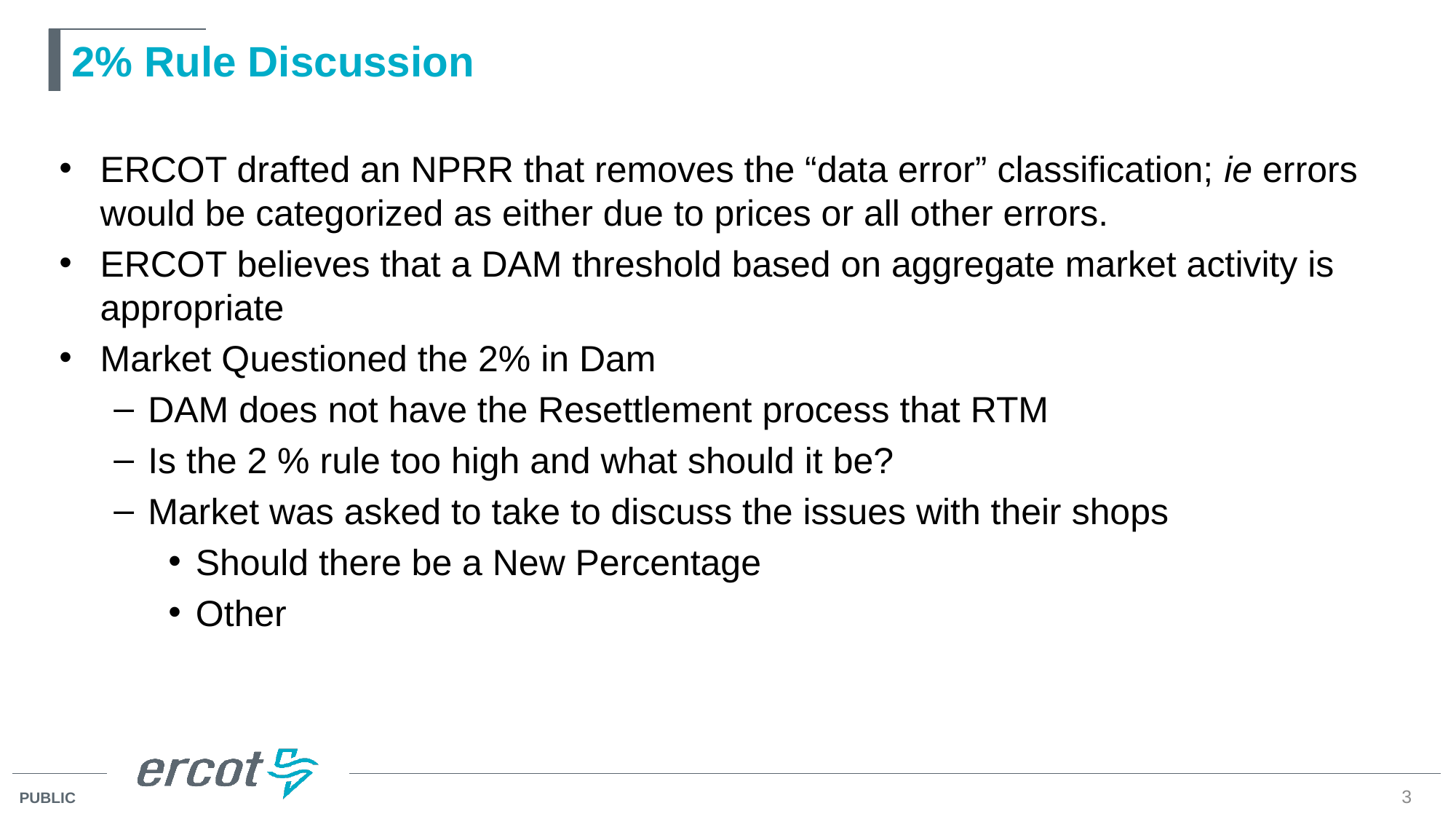

# 2% Rule Discussion
ERCOT drafted an NPRR that removes the “data error” classification; ie errors would be categorized as either due to prices or all other errors.
ERCOT believes that a DAM threshold based on aggregate market activity is appropriate
Market Questioned the 2% in Dam
DAM does not have the Resettlement process that RTM
Is the 2 % rule too high and what should it be?
Market was asked to take to discuss the issues with their shops
Should there be a New Percentage
Other
3